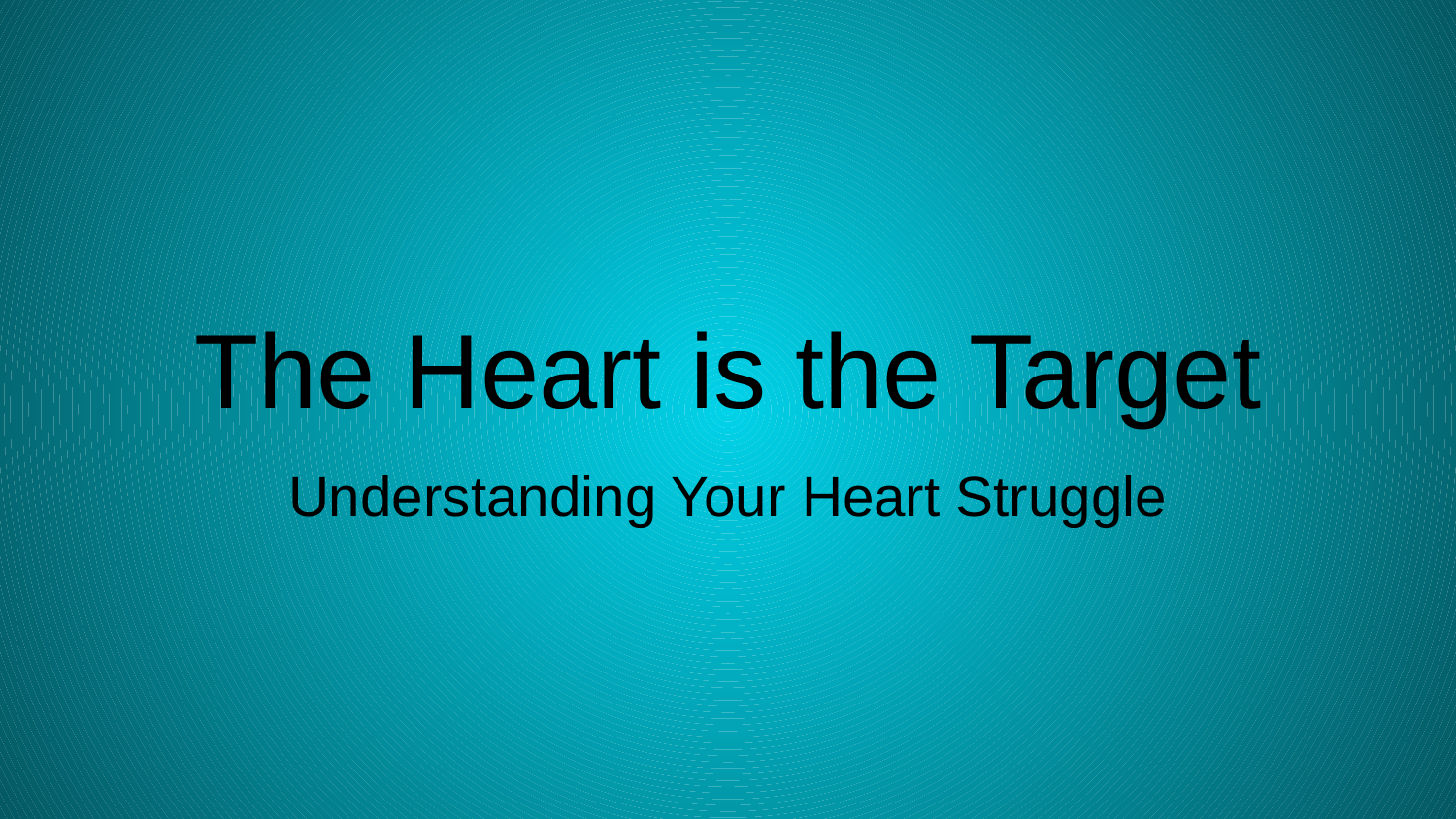

# The Heart is the Target
Understanding Your Heart Struggle